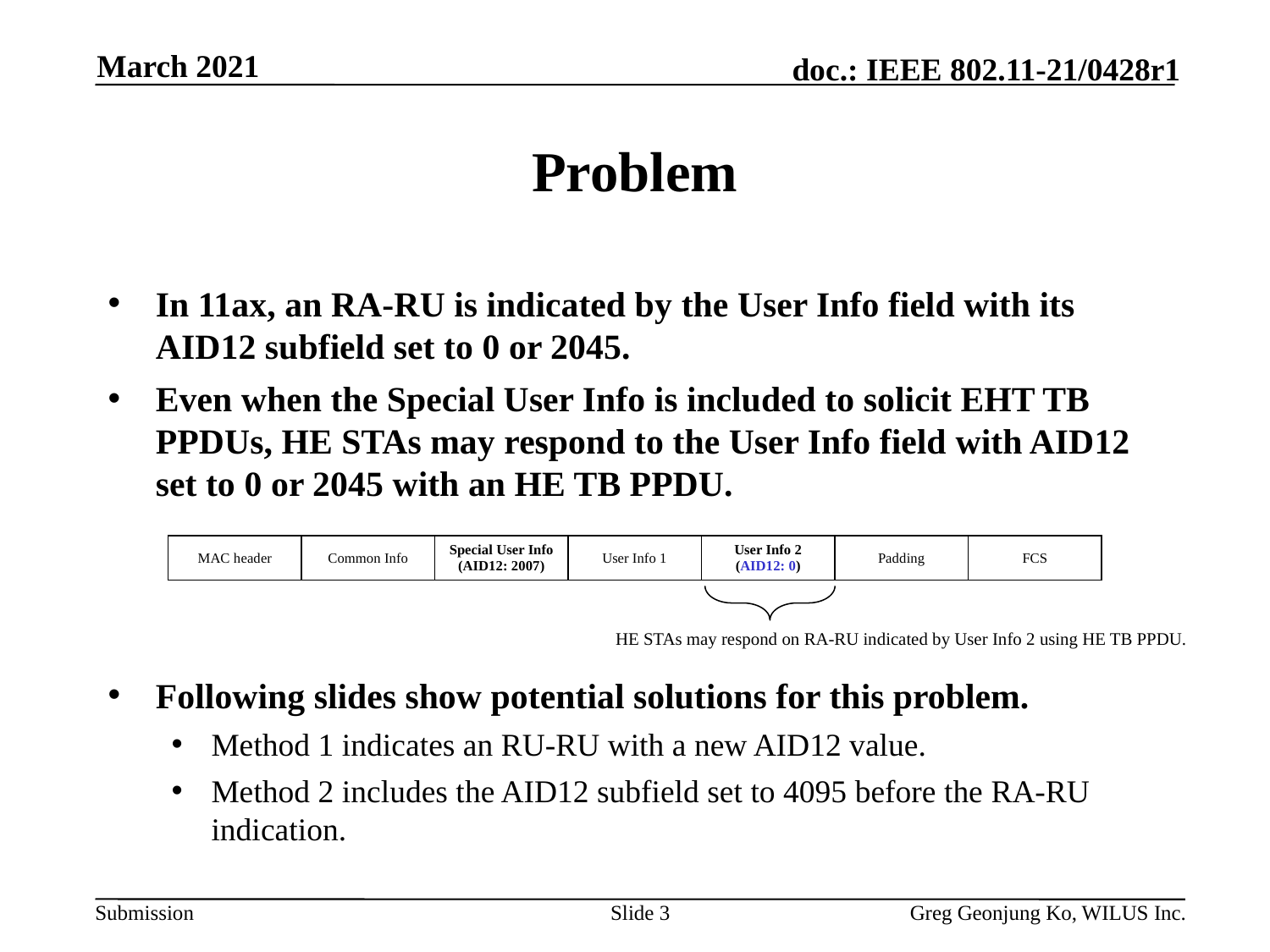

March 2021
# Problem
In 11ax, an RA-RU is indicated by the User Info field with its AID12 subfield set to 0 or 2045.
Even when the Special User Info is included to solicit EHT TB PPDUs, HE STAs may respond to the User Info field with AID12 set to 0 or 2045 with an HE TB PPDU.

Following slides show potential solutions for this problem.
Method 1 indicates an RU-RU with a new AID12 value.
Method 2 includes the AID12 subfield set to 4095 before the RA-RU indication.
| MAC header | Common Info | Special User Info (AID12: 2007) | User Info 1 | User Info 2 (AID12: 0) | Padding | FCS |
| --- | --- | --- | --- | --- | --- | --- |

HE STAs may respond on RA-RU indicated by User Info 2 using HE TB PPDU.
Slide 3
Greg Geonjung Ko, WILUS Inc.